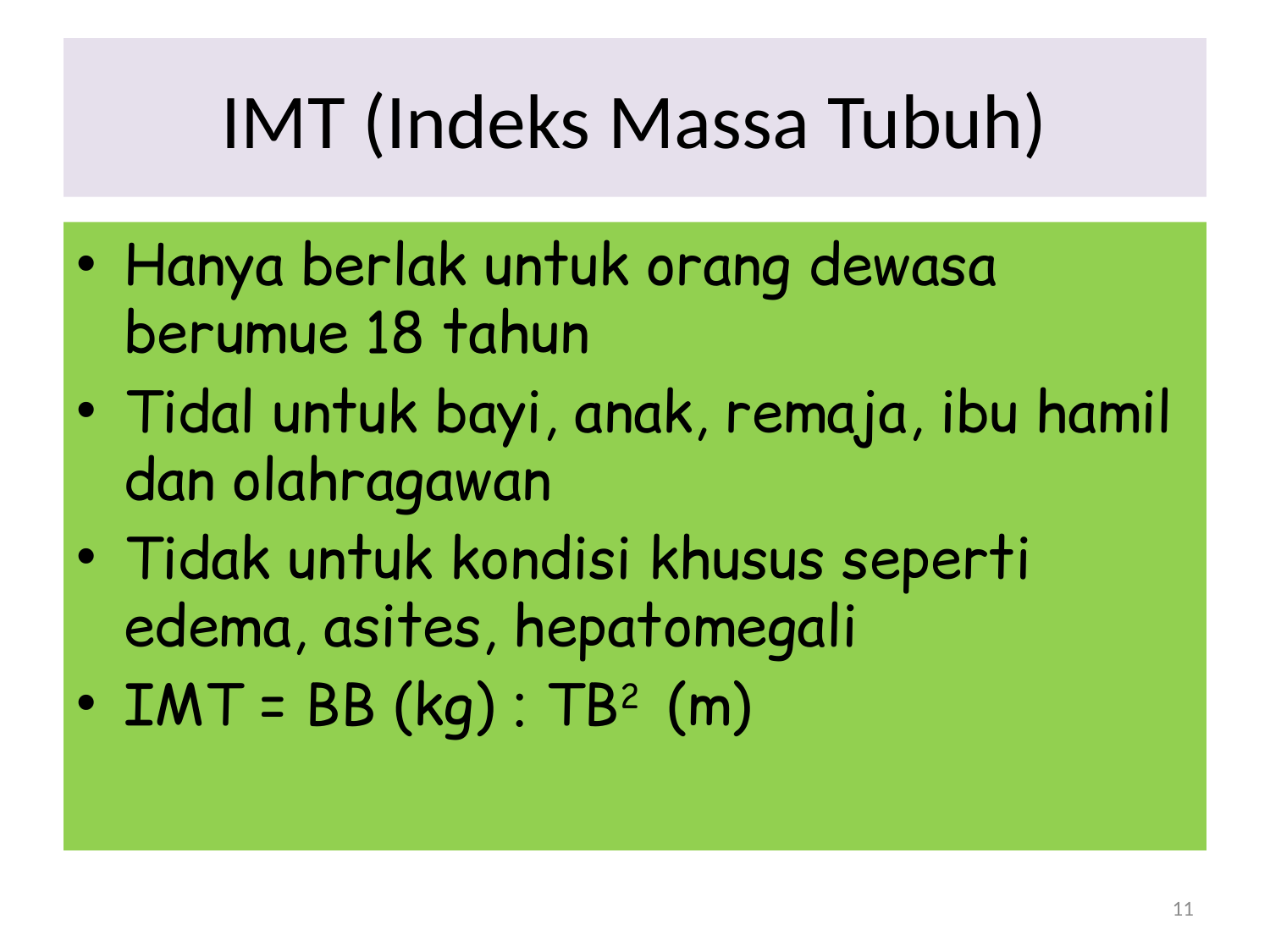

# IMT (Indeks Massa Tubuh)
Hanya berlak untuk orang dewasa berumue 18 tahun
Tidal untuk bayi, anak, remaja, ibu hamil dan olahragawan
Tidak untuk kondisi khusus seperti edema, asites, hepatomegali
IMT = BB (kg) : TB2  (m)
11